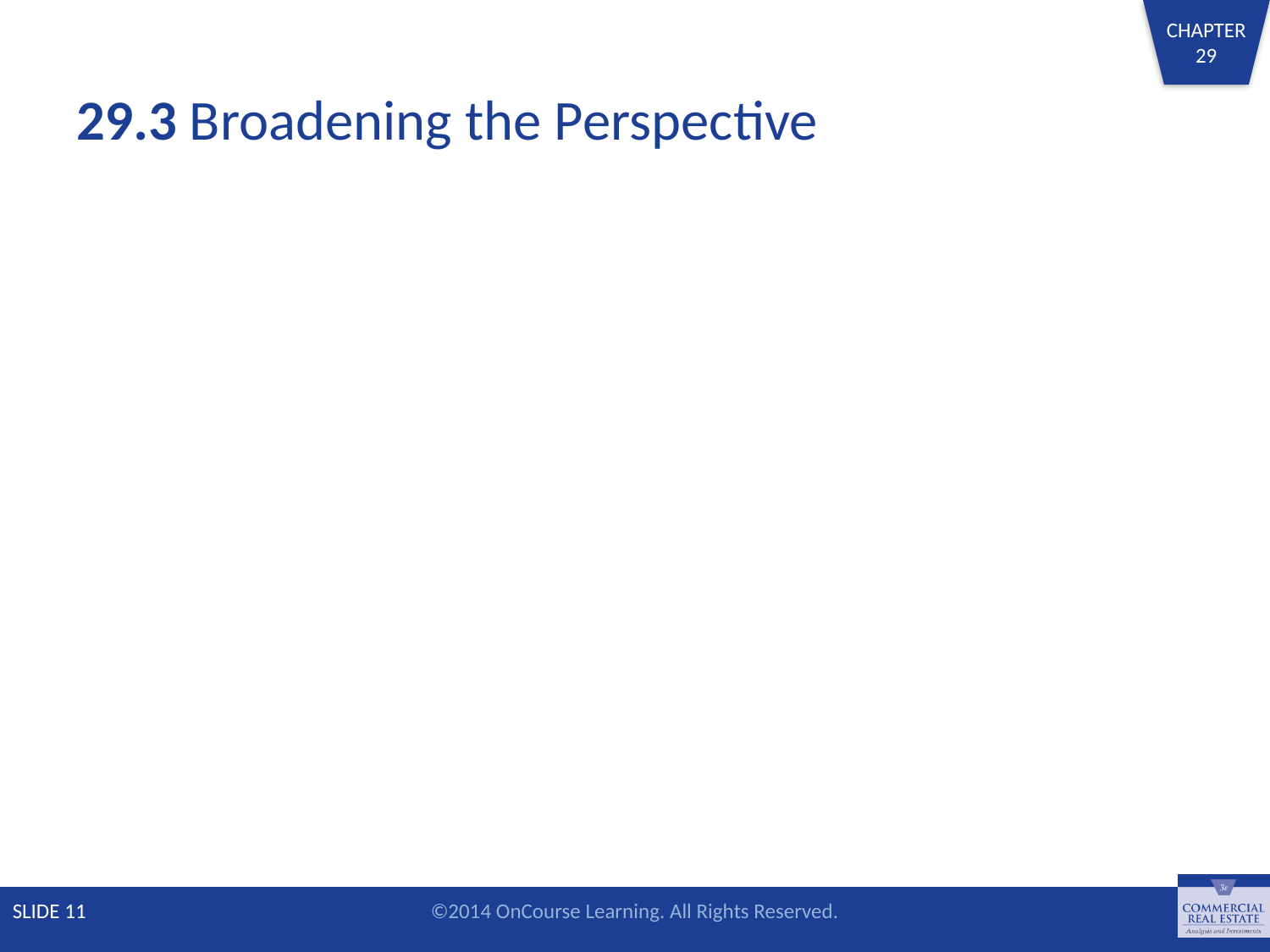

# 29.3 Broadening the Perspective

SLIDE 11